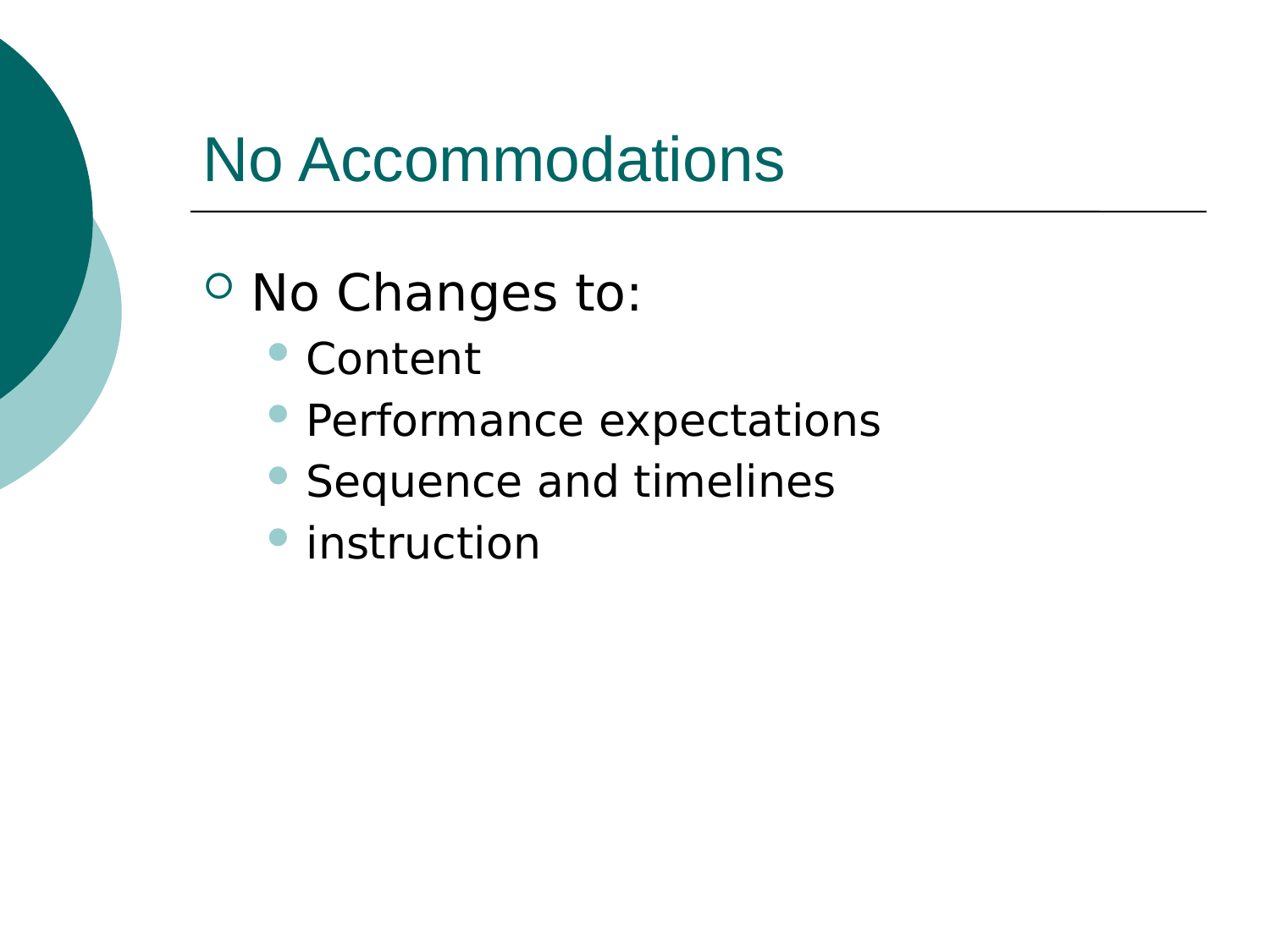

# No Accommodations
No Changes to:
Content
Performance expectations
Sequence and timelines
instruction